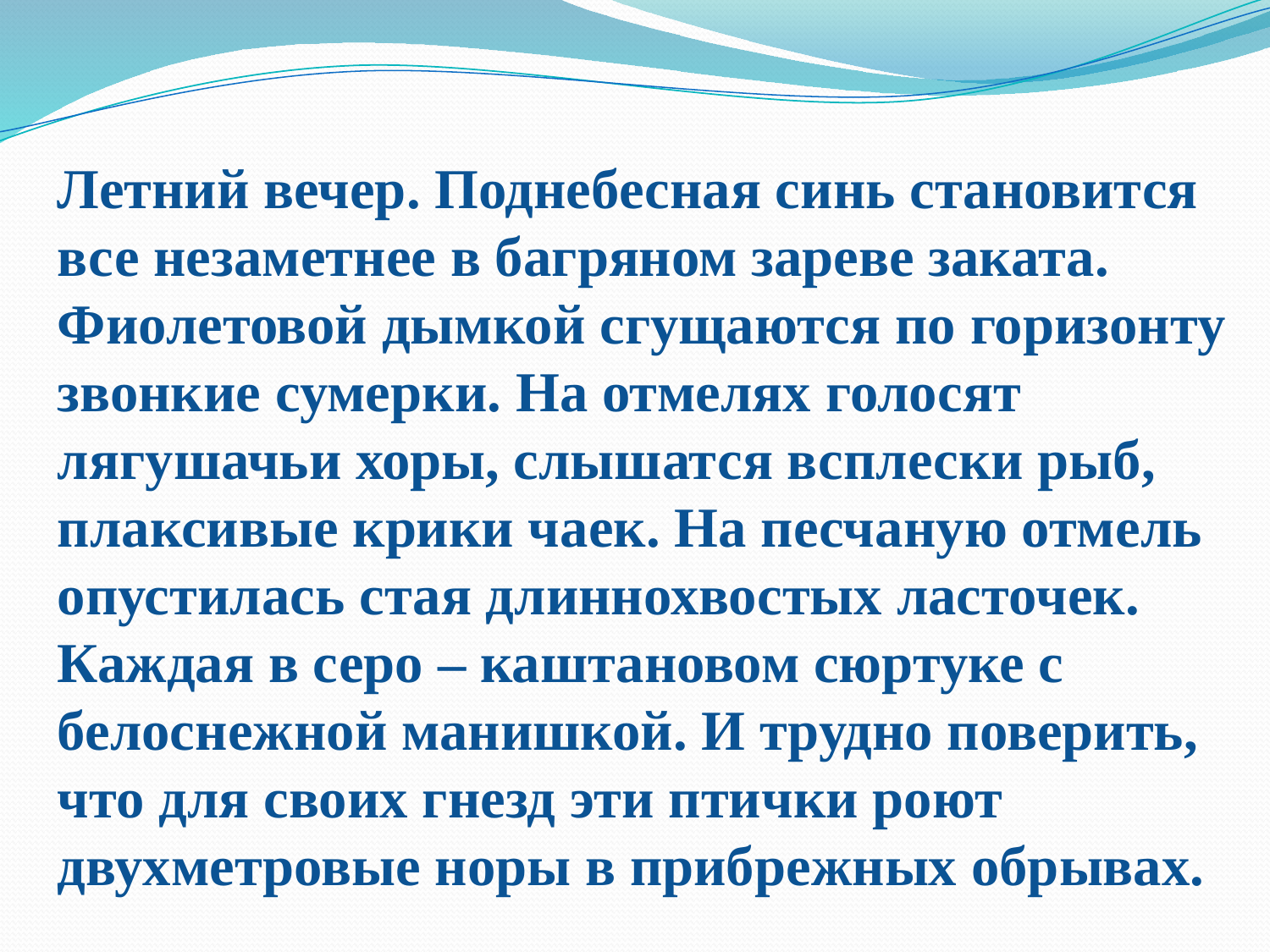

Летний вечер. Поднебесная синь становится все незаметнее в багряном зареве заката. Фиолетовой дымкой сгущаются по горизонту звонкие сумерки. На отмелях голосят лягушачьи хоры, слышатся всплески рыб, плаксивые крики чаек. На песчаную отмель опустилась стая длиннохвостых ласточек. Каждая в серо – каштановом сюртуке с белоснежной манишкой. И трудно поверить, что для своих гнезд эти птички роют двухметровые норы в прибрежных обрывах.